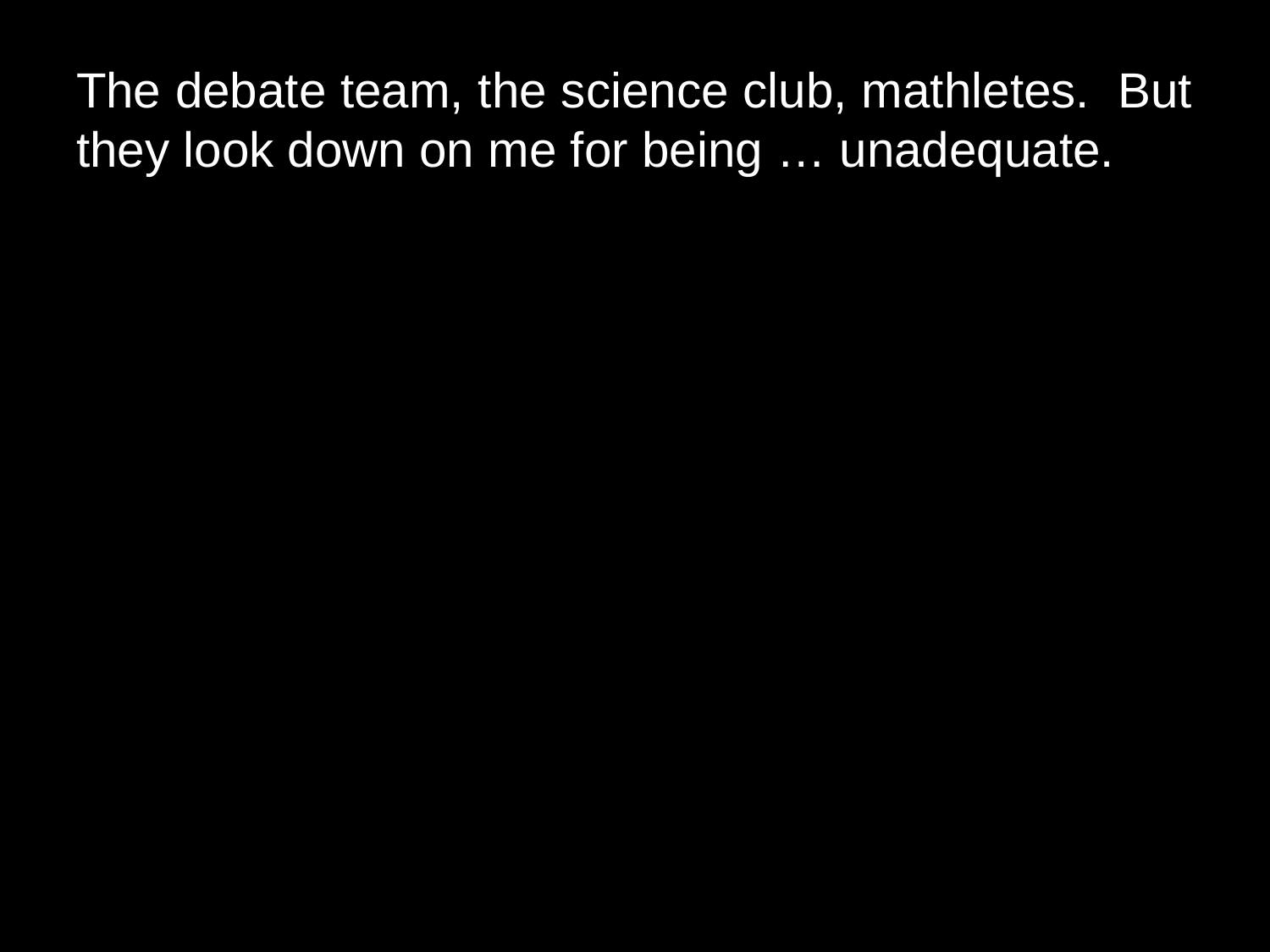

# The debate team, the science club, mathletes.  But they look down on me for being … unadequate.